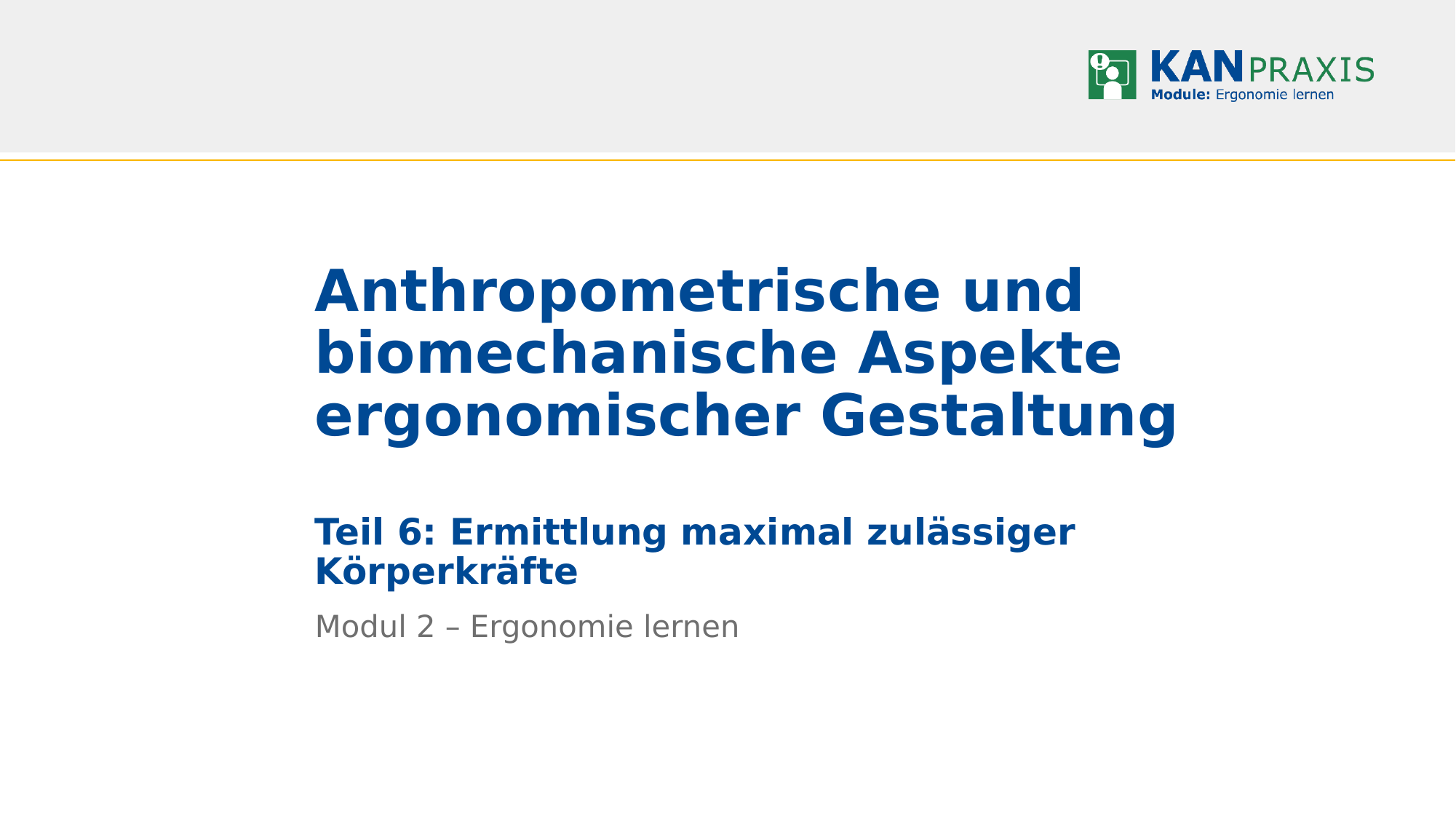

# Anthropometrische und biomechanische Aspekte ergonomischer Gestaltung Teil 6: Ermittlung maximal zulässiger Körperkräfte
Modul 2 – Ergonomie lernen